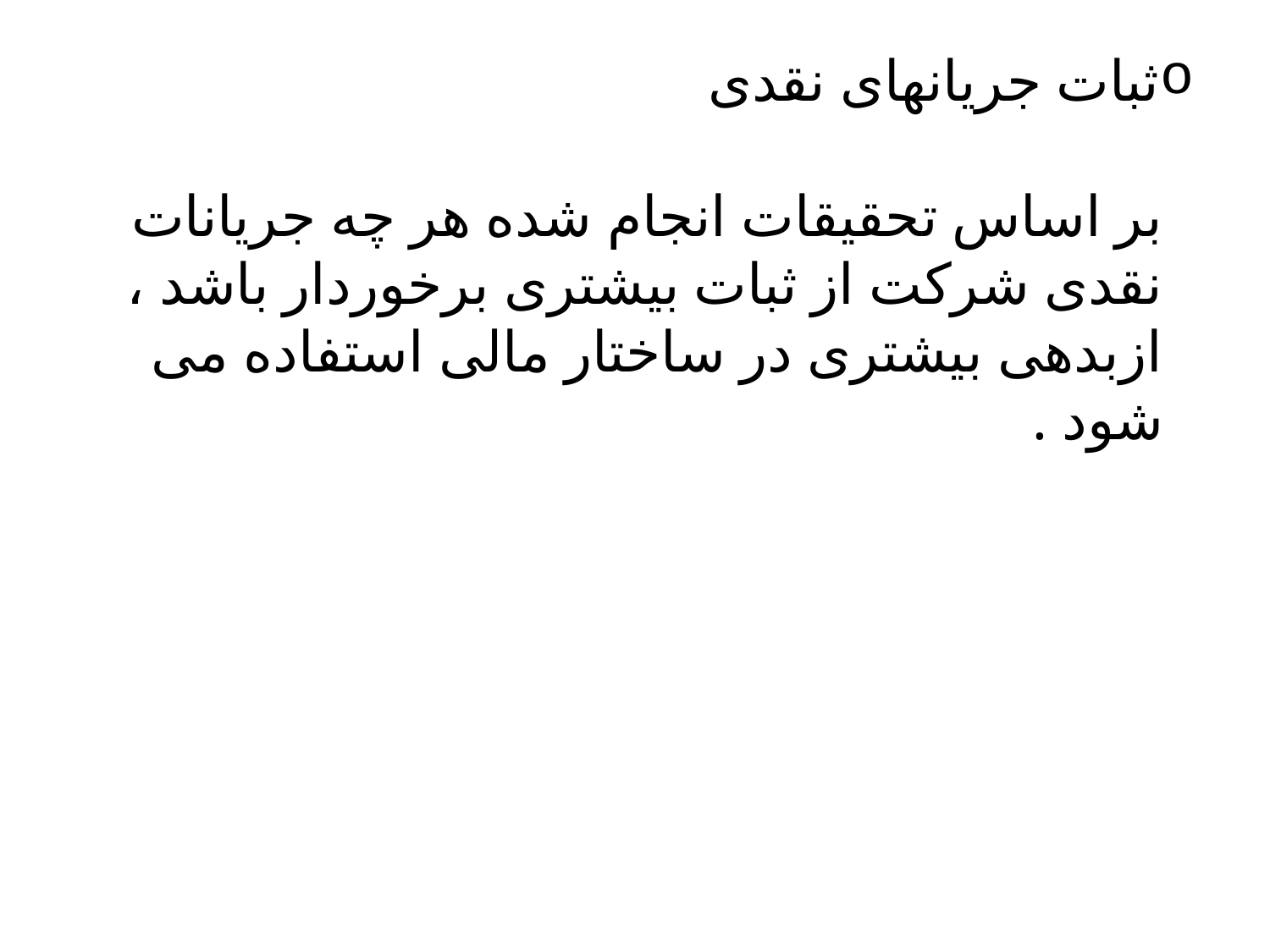

# ثبات جریانهای نقدی بر اساس تحقیقات انجام شده هر چه جریانات نقدی شرکت از ثبات بیشتری برخوردار باشد ، ازبدهی بیشتری در ساختار مالی استفاده می شود .